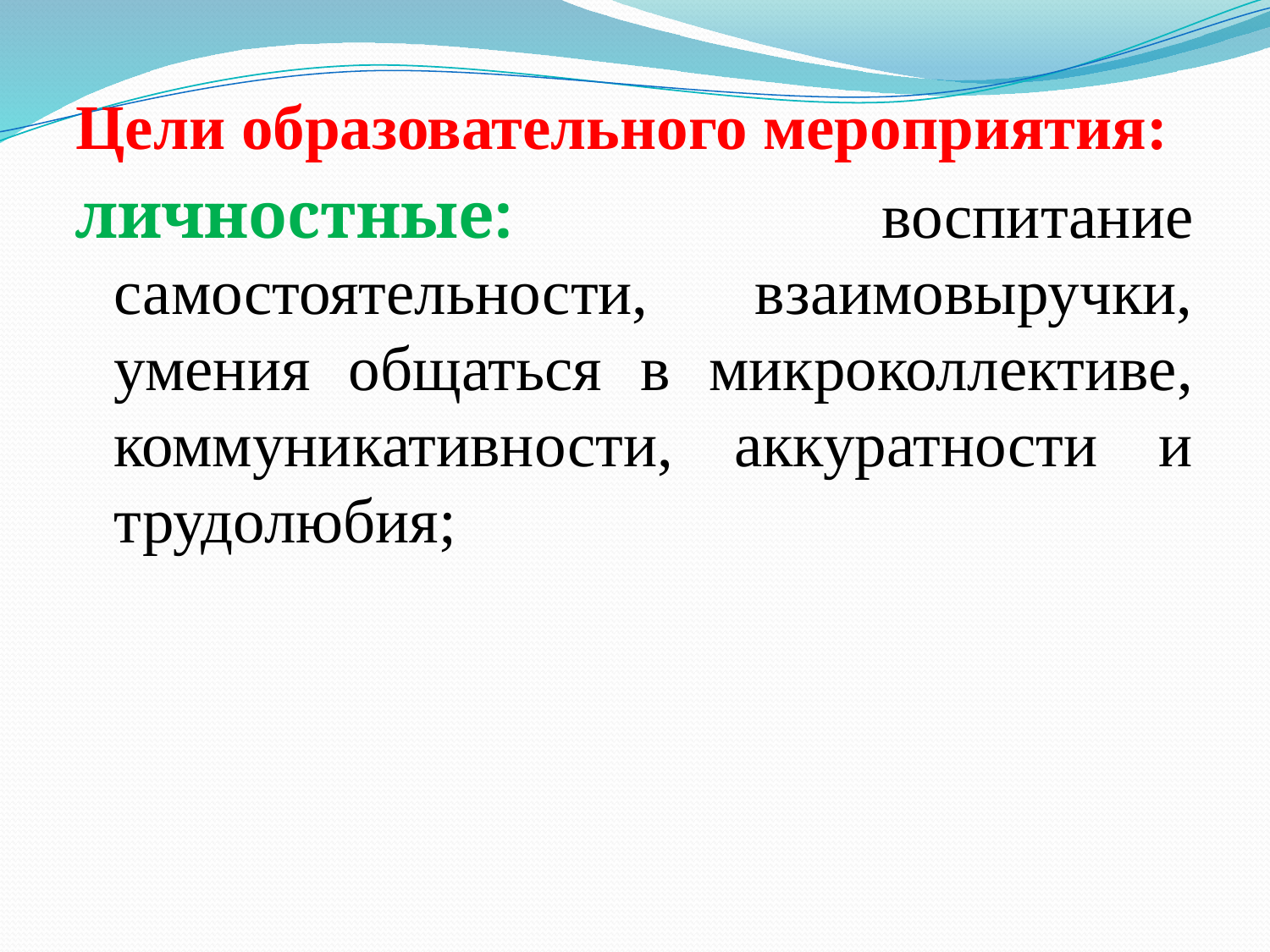

#
Цели образовательного мероприятия:
личностные: воспитание самостоятельности, взаимовыручки, умения общаться в микроколлективе, коммуникативности, аккуратности и трудолюбия;